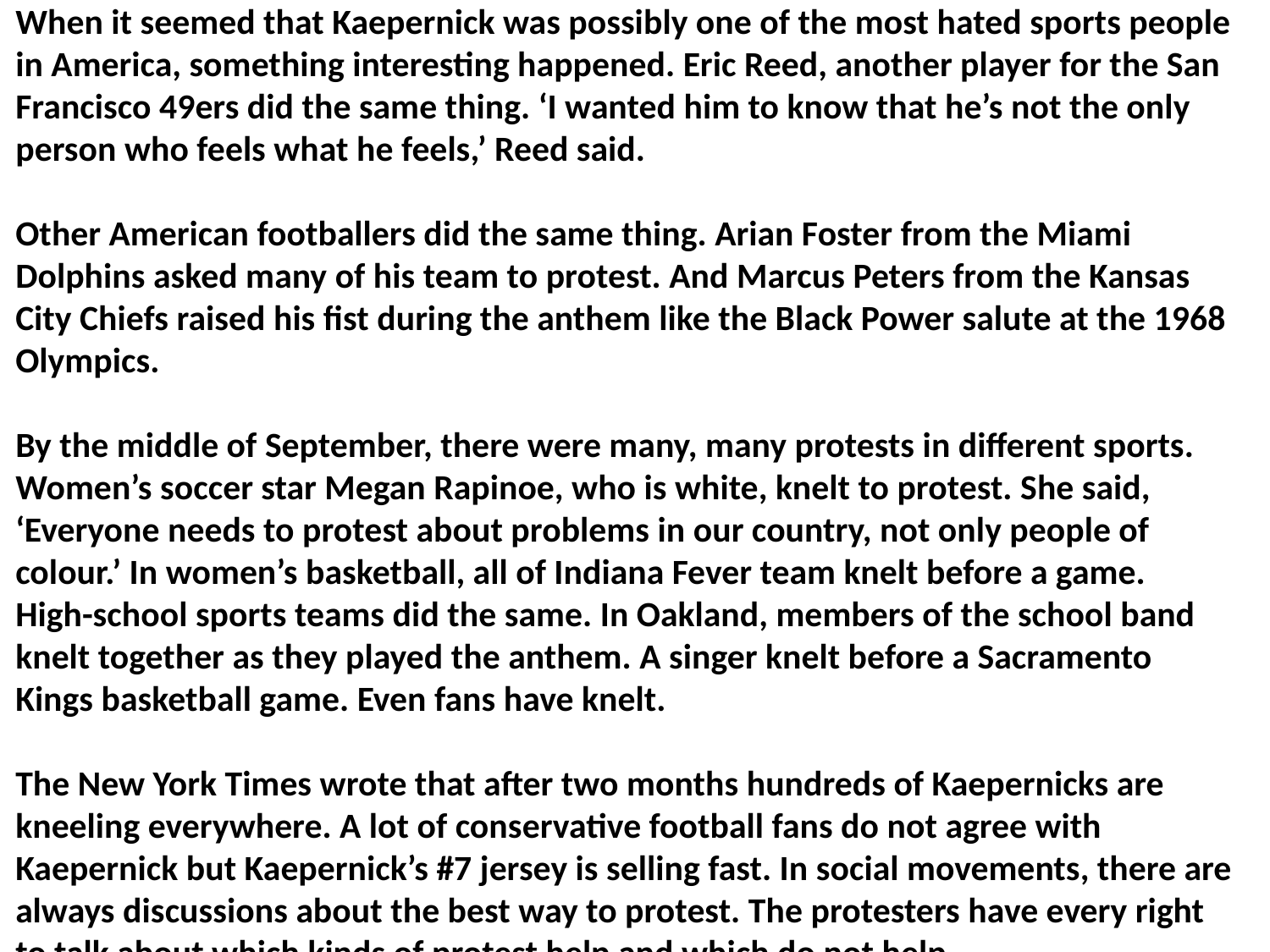

When it seemed that Kaepernick was possibly one of the most hated sports people in America, something interesting happened. Eric Reed, another player for the San Francisco 49ers did the same thing. ‘I wanted him to know that he’s not the only person who feels what he feels,’ Reed said.

Other American footballers did the same thing. Arian Foster from the Miami Dolphins asked many of his team to protest. And Marcus Peters from the Kansas City Chiefs raised his fist during the anthem like the Black Power salute at the 1968 Olympics.

By the middle of September, there were many, many protests in different sports. Women’s soccer star Megan Rapinoe, who is white, knelt to protest. She said, ‘Everyone needs to protest about problems in our country, not only people of colour.’ In women’s basketball, all of Indiana Fever team knelt before a game.
High-school sports teams did the same. In Oakland, members of the school band knelt together as they played the anthem. A singer knelt before a Sacramento Kings basketball game. Even fans have knelt.

The New York Times wrote that after two months hundreds of Kaepernicks are kneeling everywhere. A lot of conservative football fans do not agree with Kaepernick but Kaepernick’s #7 jersey is selling fast. In social movements, there are always discussions about the best way to protest. The protesters have every right to talk about which kinds of protest help and which do not help